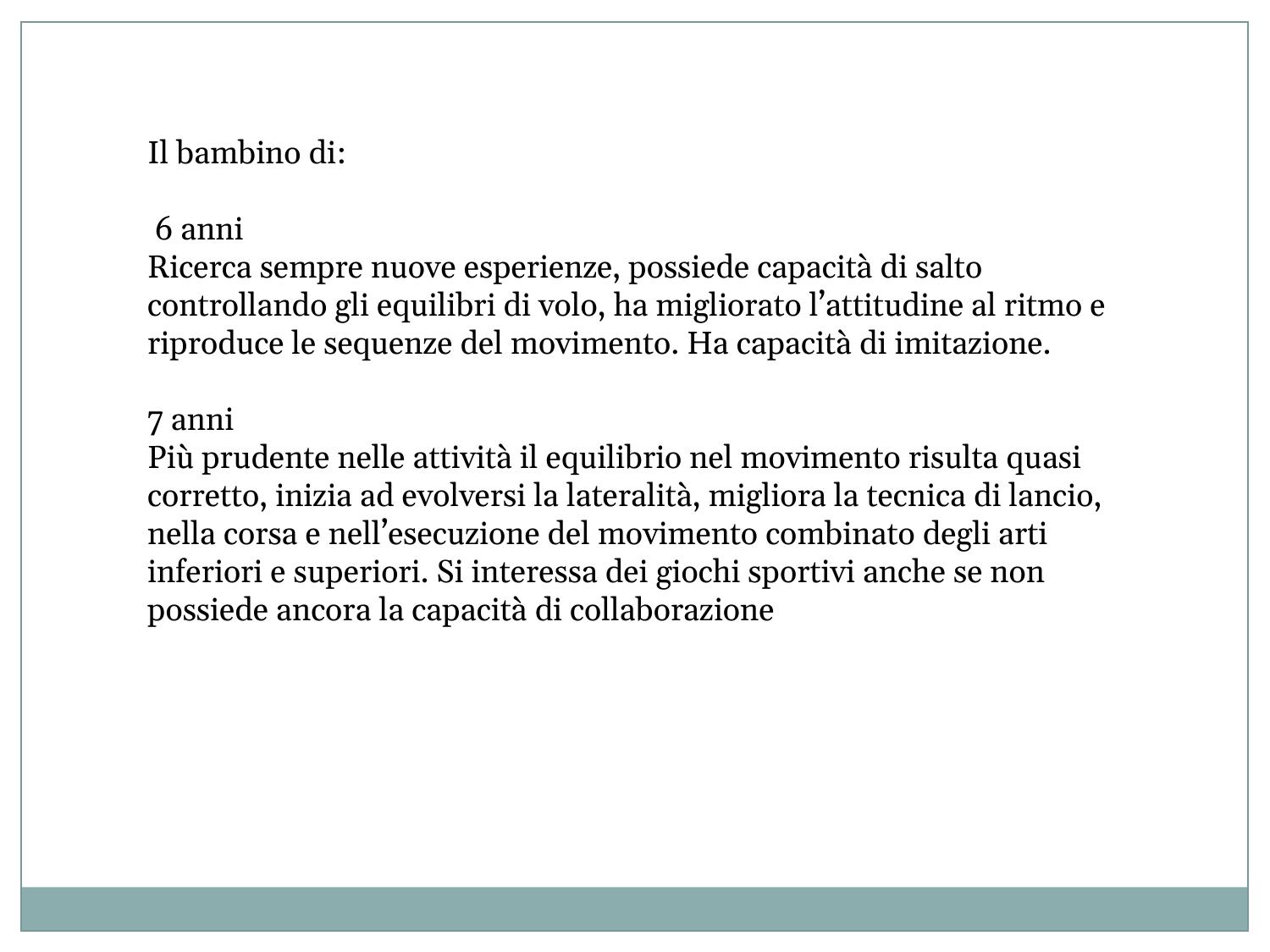

Il bambino di:

 6 anni
Ricerca sempre nuove esperienze, possiede capacità di salto controllando gli equilibri di volo, ha migliorato l’attitudine al ritmo e riproduce le sequenze del movimento. Ha capacità di imitazione.

7 anni
Più prudente nelle attività il equilibrio nel movimento risulta quasi corretto, inizia ad evolversi la lateralità, migliora la tecnica di lancio, nella corsa e nell’esecuzione del movimento combinato degli arti inferiori e superiori. Si interessa dei giochi sportivi anche se non possiede ancora la capacità di collaborazione